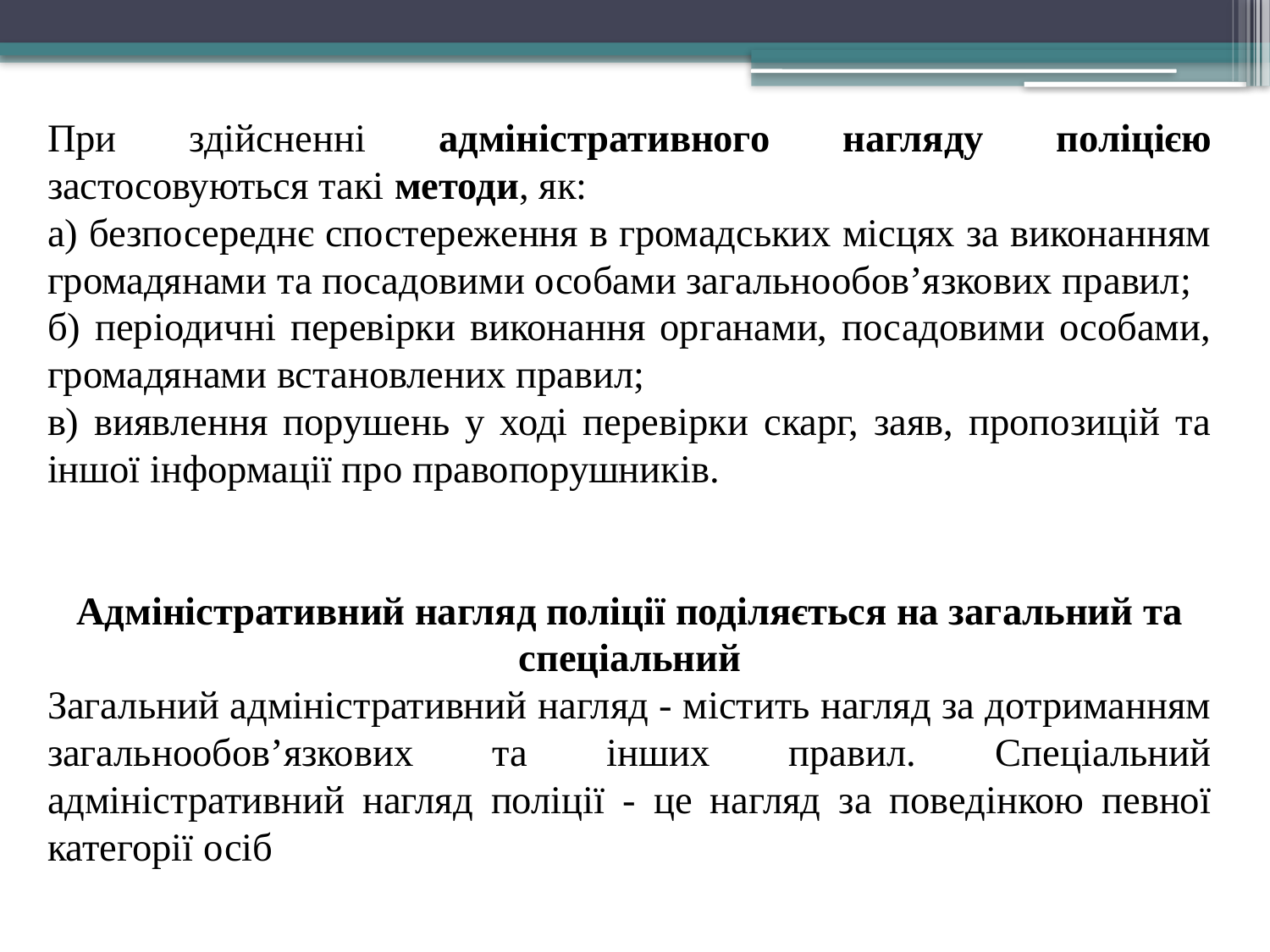

При здійсненні адміністративного нагляду поліцією застосовуються такі методи, як:
а) безпосереднє спостереження в громадських місцях за виконанням громадянами та посадовими особами загальнообов’язкових правил;
б) періодичні перевірки виконання органами, посадовими особами, громадянами встановлених правил;
в) виявлення порушень у ході перевірки скарг, заяв, пропозицій та іншої інформації про правопорушників.

Адміністративний нагляд поліції поділяється на загальний та спеціальний
Загальний адміністративний нагляд - містить нагляд за дотриманням загальнообов’язкових та інших правил. Спеціальний адміністративний нагляд поліції - це нагляд за поведінкою певної категорії осіб